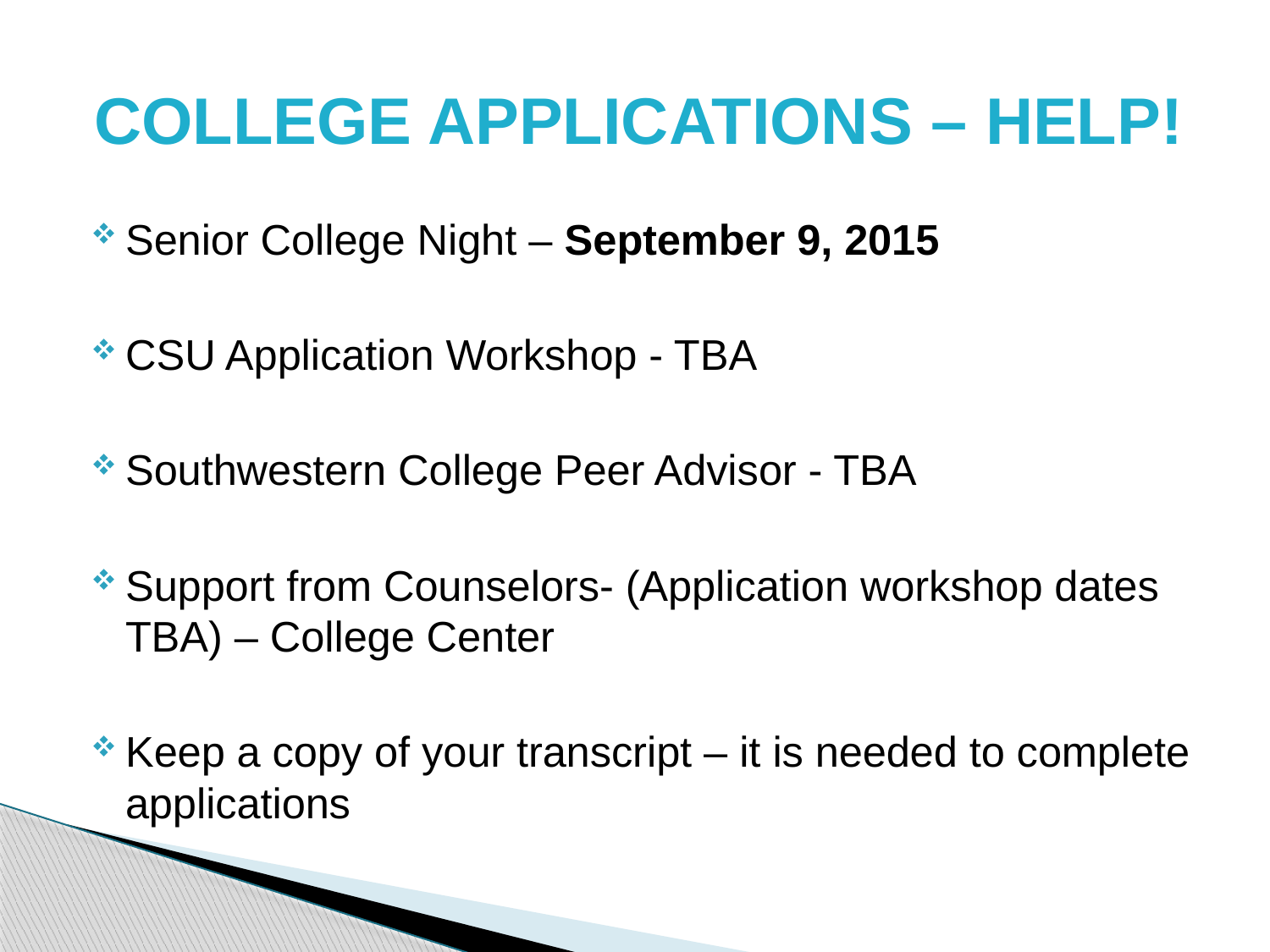

# COLLEGE APPLICATIONS – HELP!
Senior College Night – September 9, 2015

CSU Application Workshop - TBA

Southwestern College Peer Advisor - TBA

Support from Counselors- (Application workshop dates TBA) – College Center

Keep a copy of your transcript – it is needed to complete applications